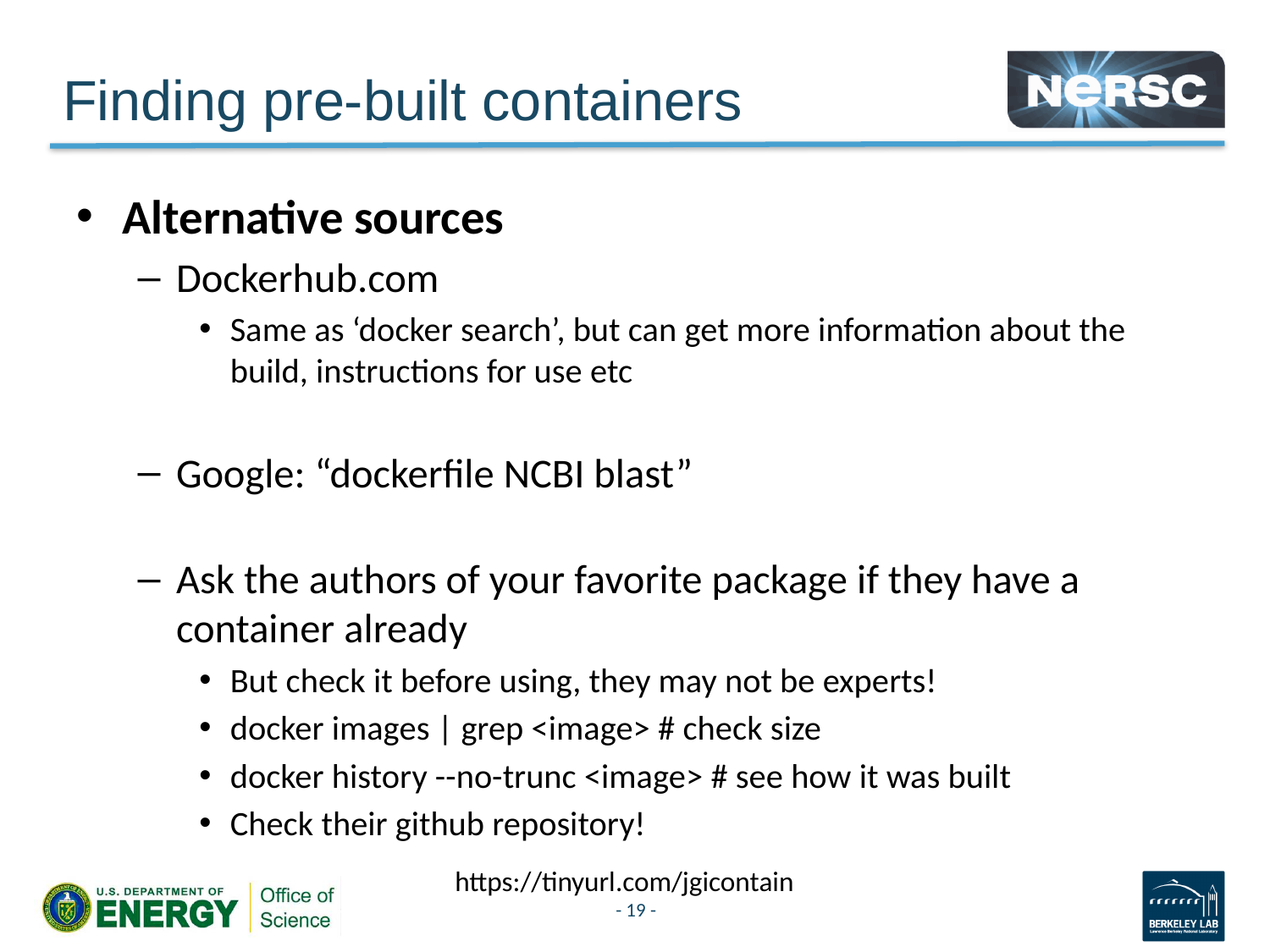

# Finding pre-built containers
Alternative sources
Dockerhub.com
Same as ‘docker search’, but can get more information about the build, instructions for use etc

Google: “dockerfile NCBI blast”

Ask the authors of your favorite package if they have a container already
But check it before using, they may not be experts!
docker images | grep <image> # check size
docker history --no-trunc <image> # see how it was built
Check their github repository!
https://tinyurl.com/jgicontain
- 19 -